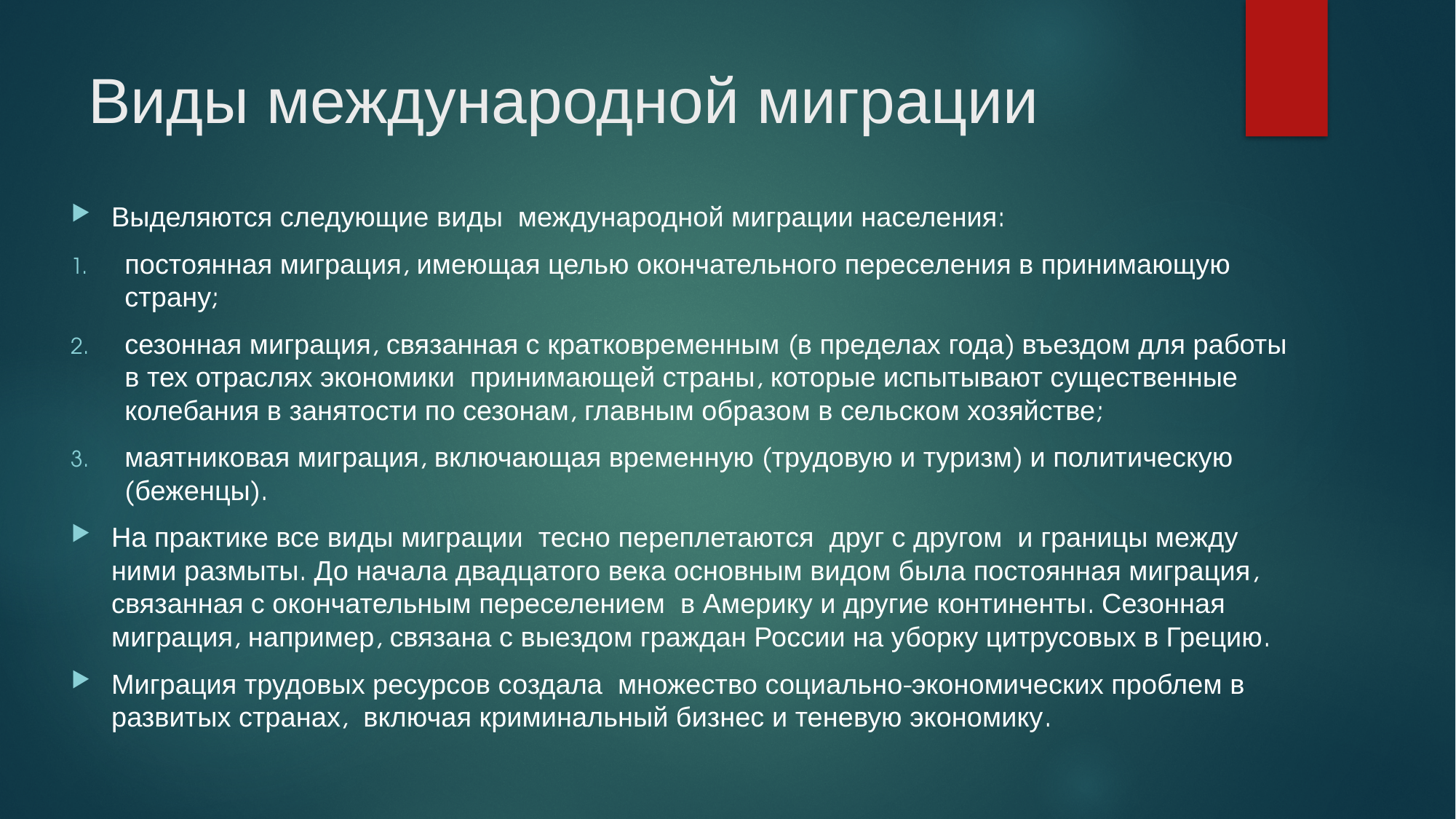

# Виды международной миграции
Выделяются следующие виды  международной миграции населения:
постоянная миграция, имеющая целью окончательного переселения в принимающую страну;
сезонная миграция, связанная с кратковременным (в пределах года) въездом для работы в тех отраслях экономики  принимающей страны, которые испытывают существенные колебания в занятости по сезонам, главным образом в сельском хозяйстве;
маятниковая миграция, включающая временную (трудовую и туризм) и политическую (беженцы).
На практике все виды миграции  тесно переплетаются  друг с другом  и границы между ними размыты. До начала двадцатого века основным видом была постоянная миграция, связанная с окончательным переселением  в Америку и другие континенты. Сезонная миграция, например, связана с выездом граждан России на уборку цитрусовых в Грецию.
Миграция трудовых ресурсов создала  множество социально-экономических проблем в развитых странах,  включая криминальный бизнес и теневую экономику.